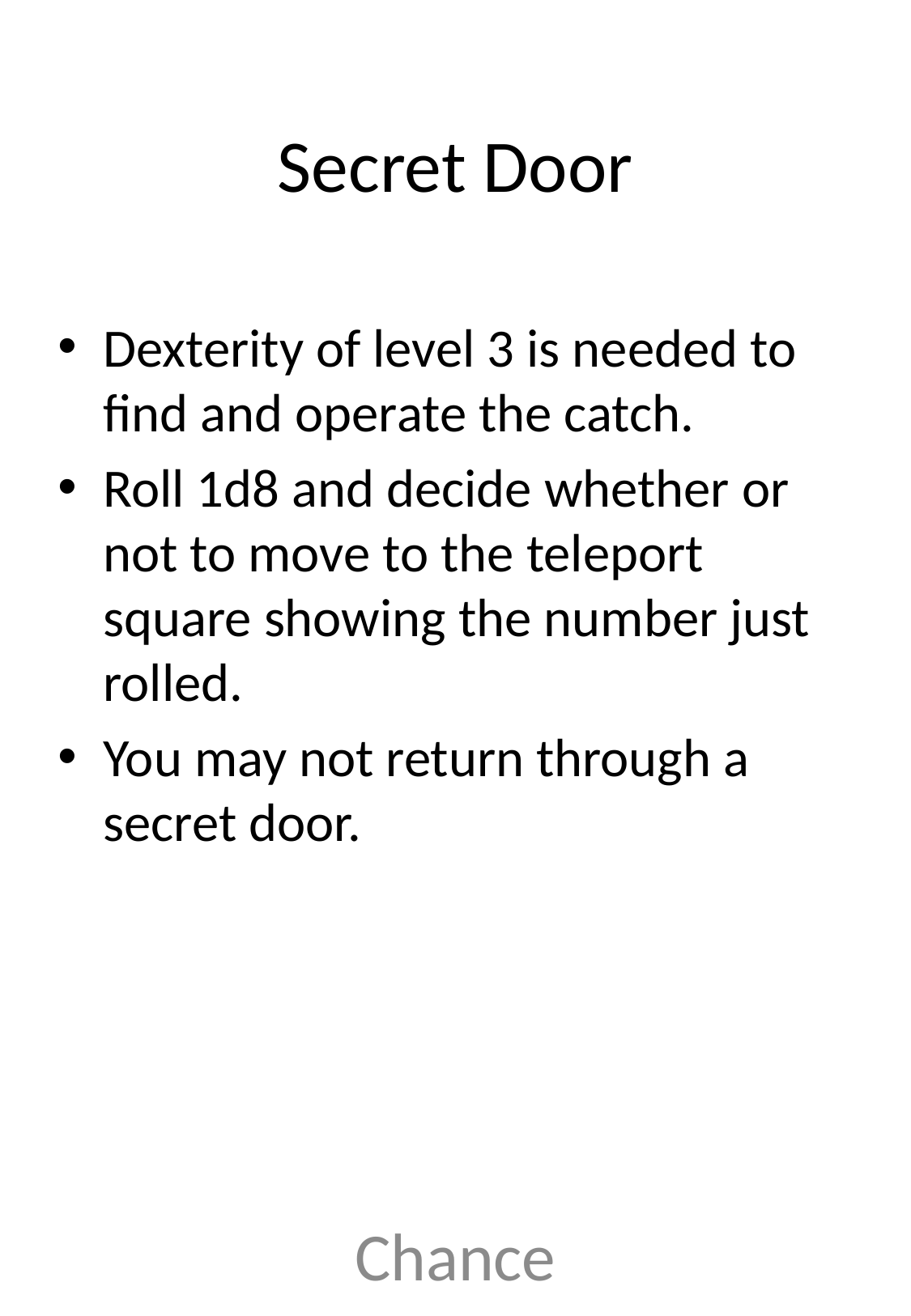

# Secret Door
Dexterity of level 3 is needed to find and operate the catch.
Roll 1d8 and decide whether or not to move to the teleport square showing the number just rolled.
You may not return through a secret door.

Chance